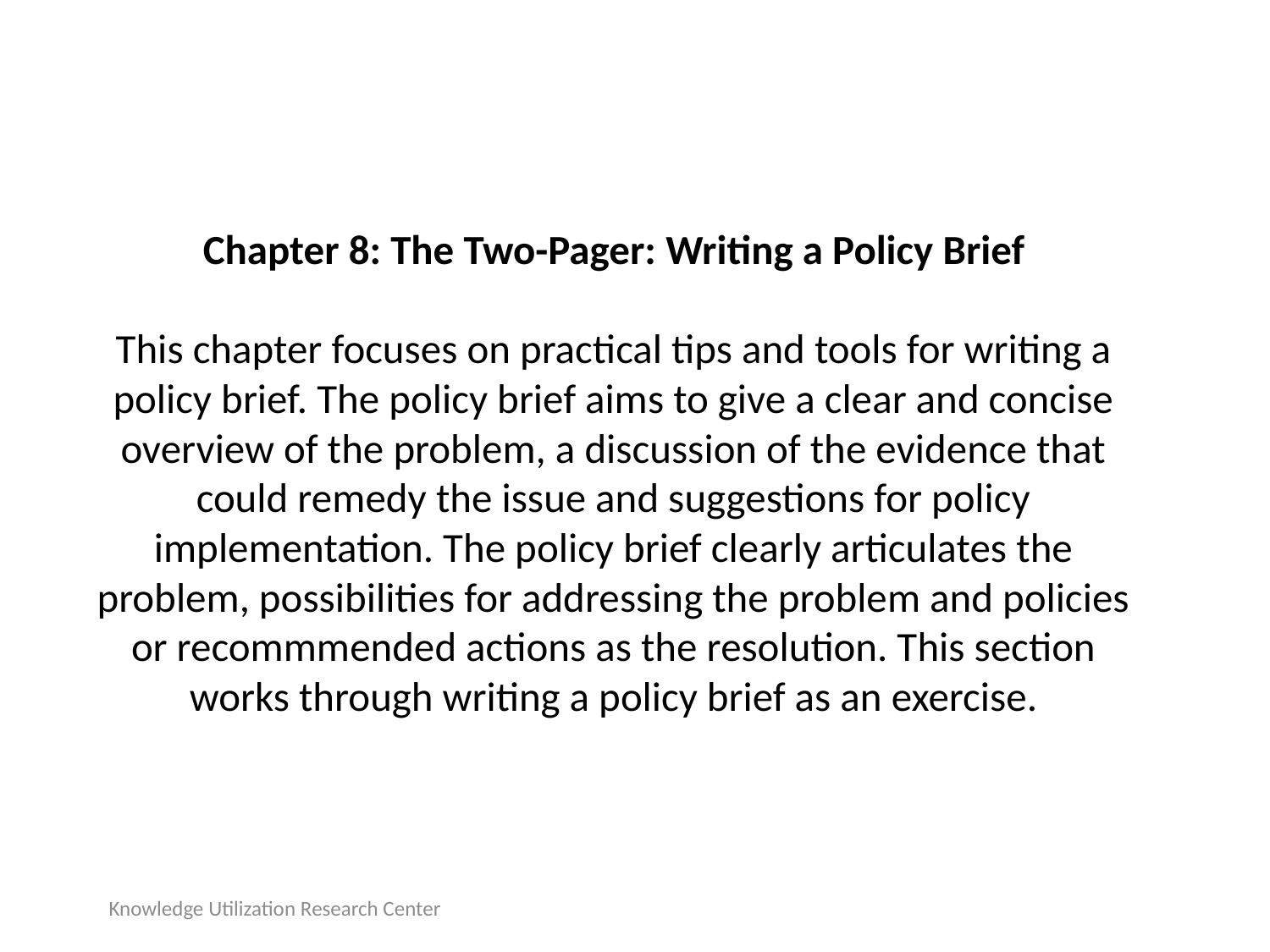

# Chapter 8: The Two-Pager: Writing a Policy Brief This chapter focuses on practical tips and tools for writing a policy brief. The policy brief aims to give a clear and concise overview of the problem, a discussion of the evidence that could remedy the issue and suggestions for policy implementation. The policy brief clearly articulates the problem, possibilities for addressing the problem and policies or recommmended actions as the resolution. This section works through writing a policy brief as an exercise.
Knowledge Utilization Research Center